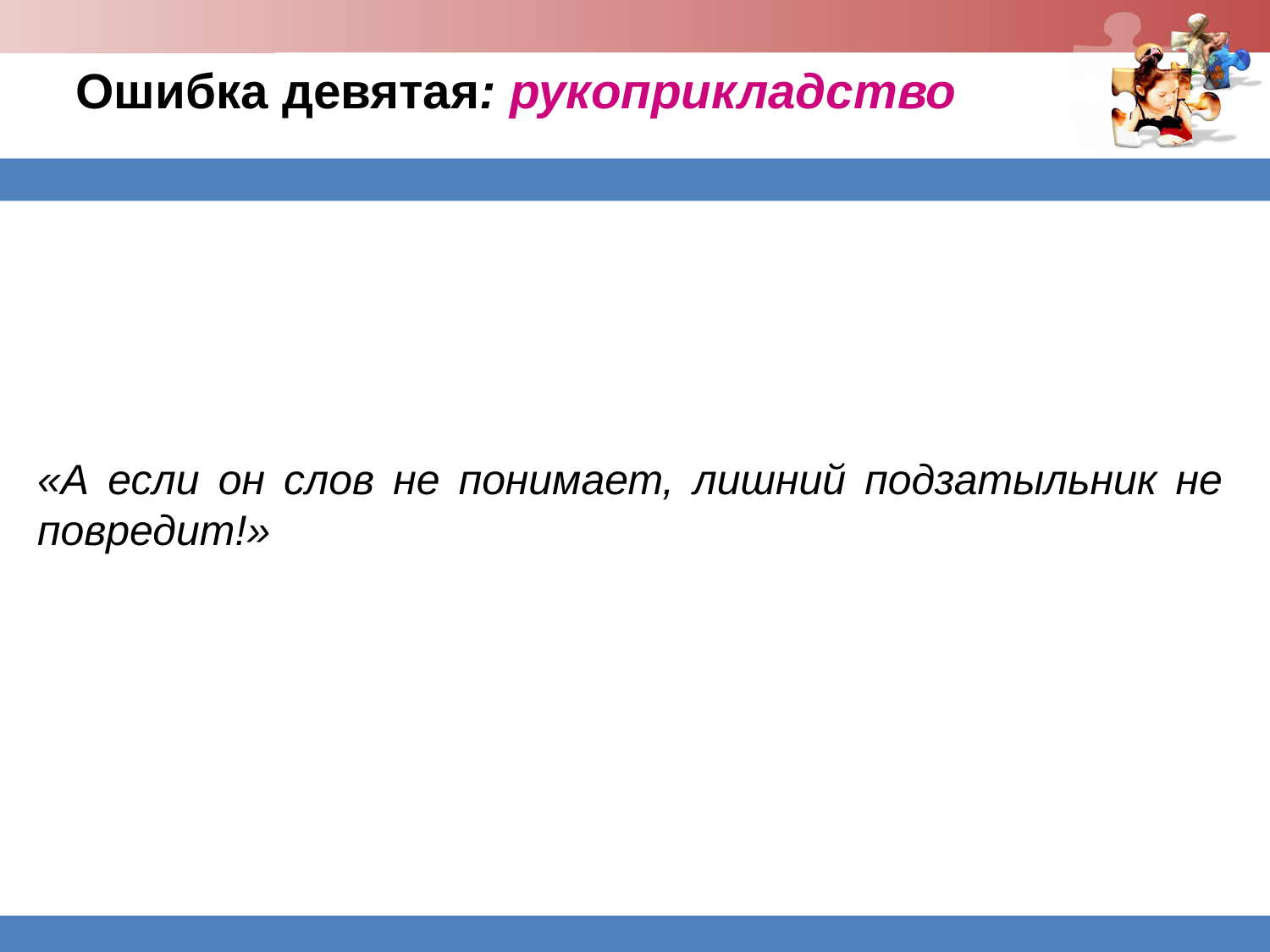

Ошибка девятая: рукоприкладство
«А если он слов не понимает, лишний подзатыльник не повредит!»